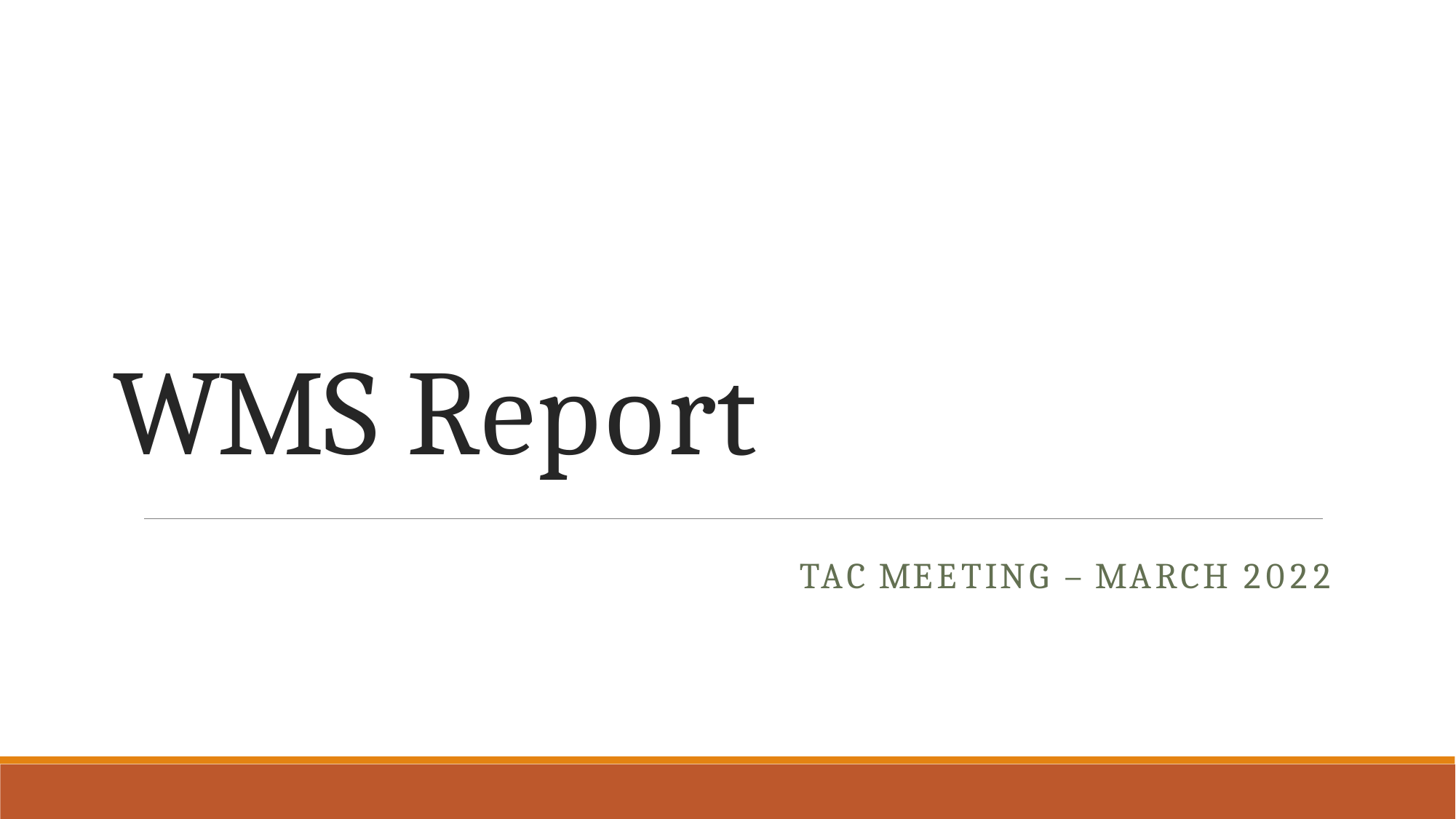

# WMS Report
TAC Meeting – March 2022